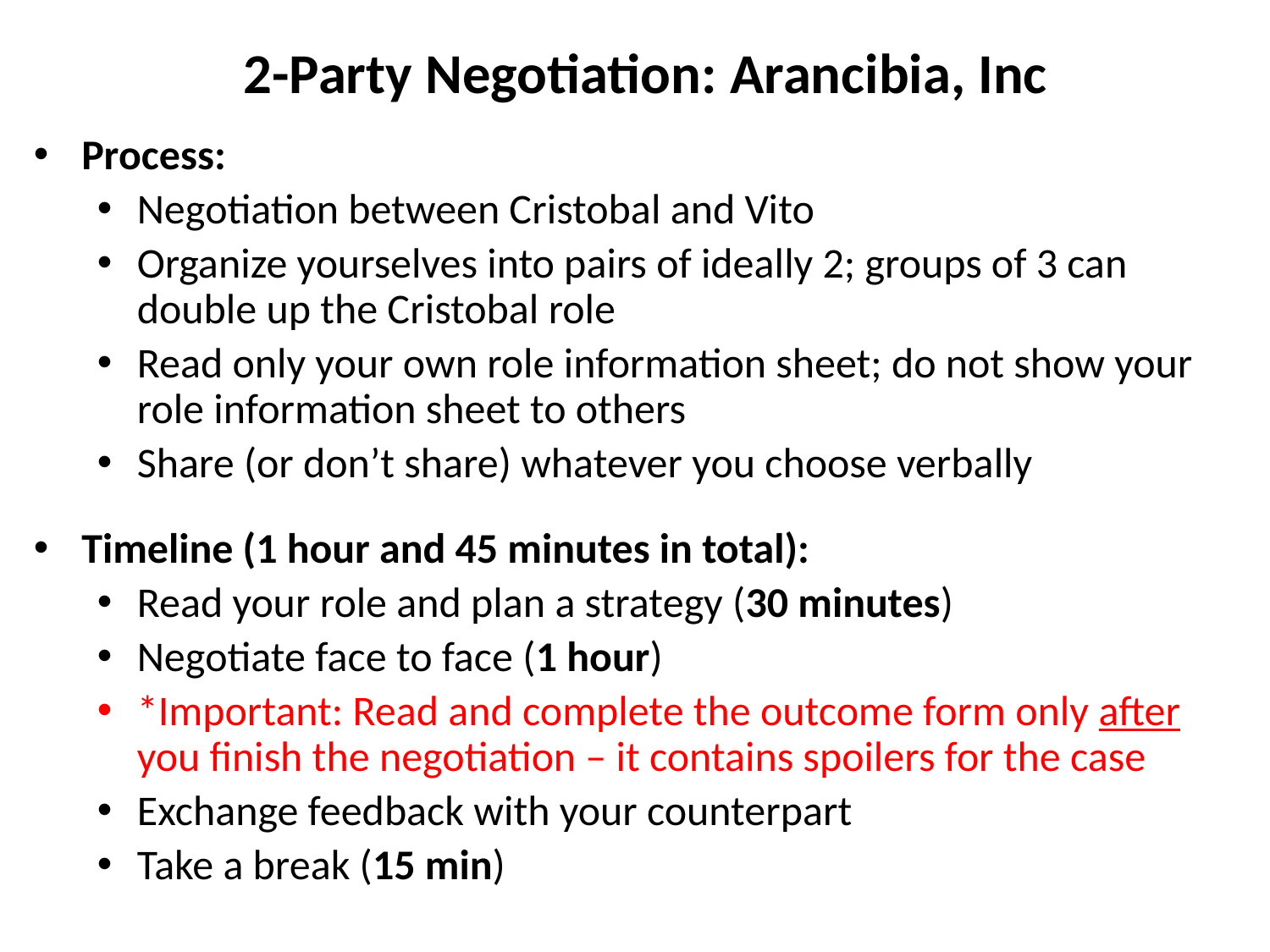

2-Party Negotiation: Arancibia, Inc
Process:
Negotiation between Cristobal and Vito
Organize yourselves into pairs of ideally 2; groups of 3 can double up the Cristobal role
Read only your own role information sheet; do not show your role information sheet to others
Share (or don’t share) whatever you choose verbally

Timeline (1 hour and 45 minutes in total):
Read your role and plan a strategy (30 minutes)
Negotiate face to face (1 hour)
*Important: Read and complete the outcome form only after you finish the negotiation – it contains spoilers for the case
Exchange feedback with your counterpart
Take a break (15 min)